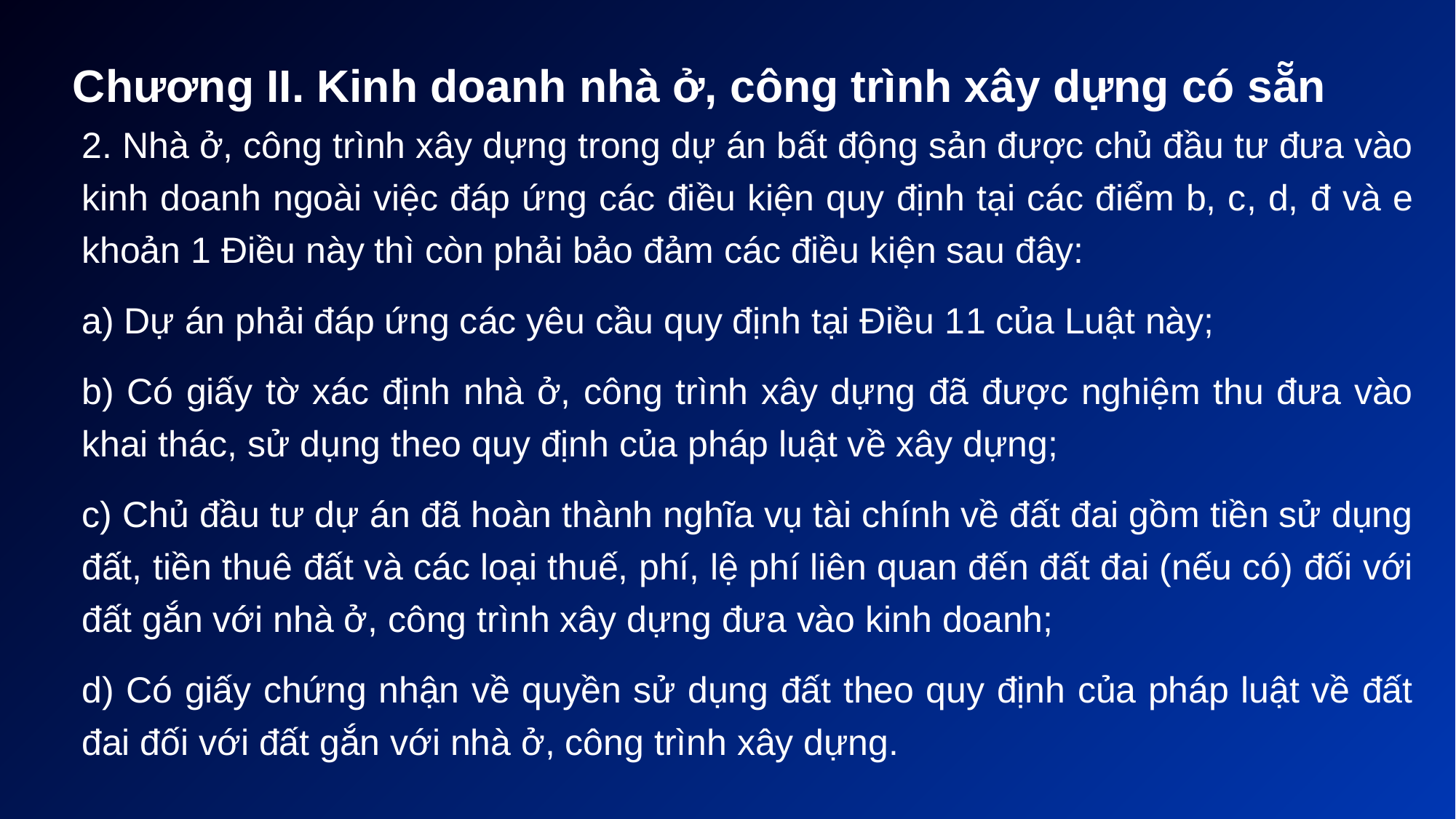

# Chương II. Kinh doanh nhà ở, công trình xây dựng có sẵn
2. Nhà ở, công trình xây dựng trong dự án bất động sản được chủ đầu tư đưa vào kinh doanh ngoài việc đáp ứng các điều kiện quy định tại các điểm b, c, d, đ và e khoản 1 Điều này thì còn phải bảo đảm các điều kiện sau đây:
a) Dự án phải đáp ứng các yêu cầu quy định tại Điều 11 của Luật này;
b) Có giấy tờ xác định nhà ở, công trình xây dựng đã được nghiệm thu đưa vào khai thác, sử dụng theo quy định của pháp luật về xây dựng;
c) Chủ đầu tư dự án đã hoàn thành nghĩa vụ tài chính về đất đai gồm tiền sử dụng đất, tiền thuê đất và các loại thuế, phí, lệ phí liên quan đến đất đai (nếu có) đối với đất gắn với nhà ở, công trình xây dựng đưa vào kinh doanh;
d) Có giấy chứng nhận về quyền sử dụng đất theo quy định của pháp luật về đất đai đối với đất gắn với nhà ở, công trình xây dựng.